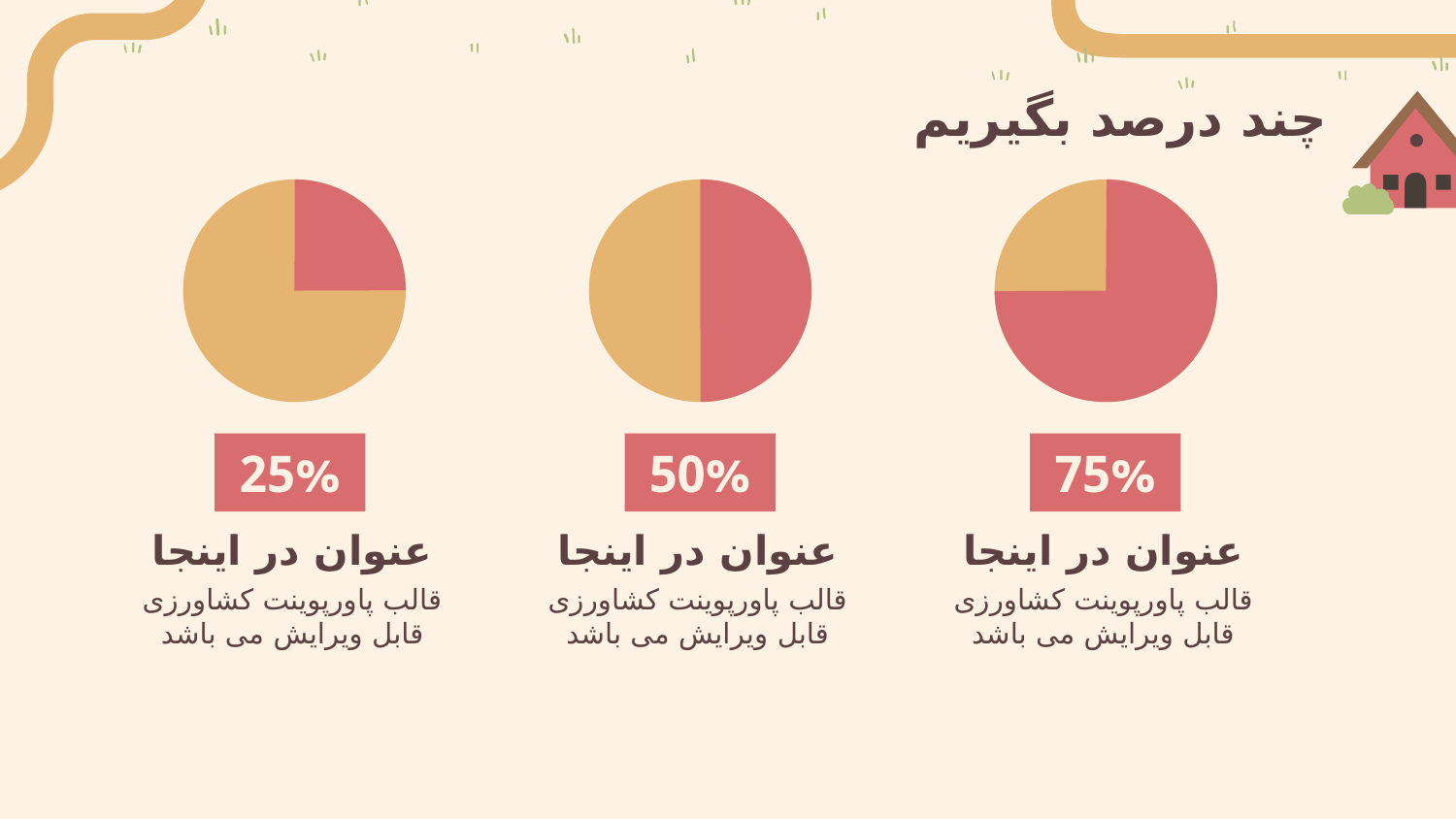

# چند درصد بگیریم

25%
50%
75%
عنوان در اینجا
عنوان در اینجا
عنوان در اینجا
قالب پاورپوینت کشاورزی قابل ویرایش می باشد
قالب پاورپوینت کشاورزی قابل ویرایش می باشد
قالب پاورپوینت کشاورزی قابل ویرایش می باشد